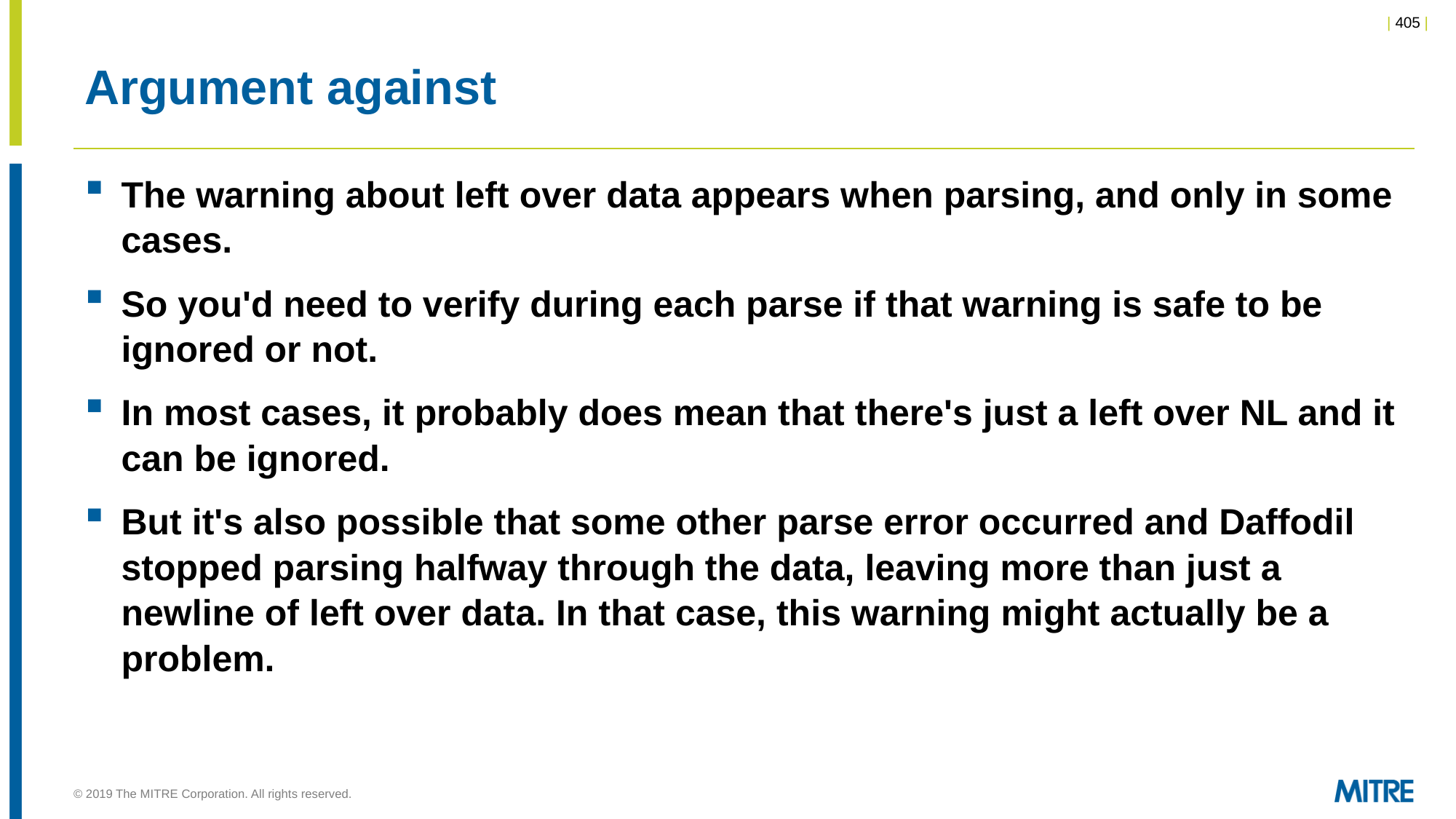

# Argument against
The warning about left over data appears when parsing, and only in some cases.
So you'd need to verify during each parse if that warning is safe to be ignored or not.
In most cases, it probably does mean that there's just a left over NL and it can be ignored.
But it's also possible that some other parse error occurred and Daffodil stopped parsing halfway through the data, leaving more than just a newline of left over data. In that case, this warning might actually be a problem.
© 2019 The MITRE Corporation. All rights reserved.